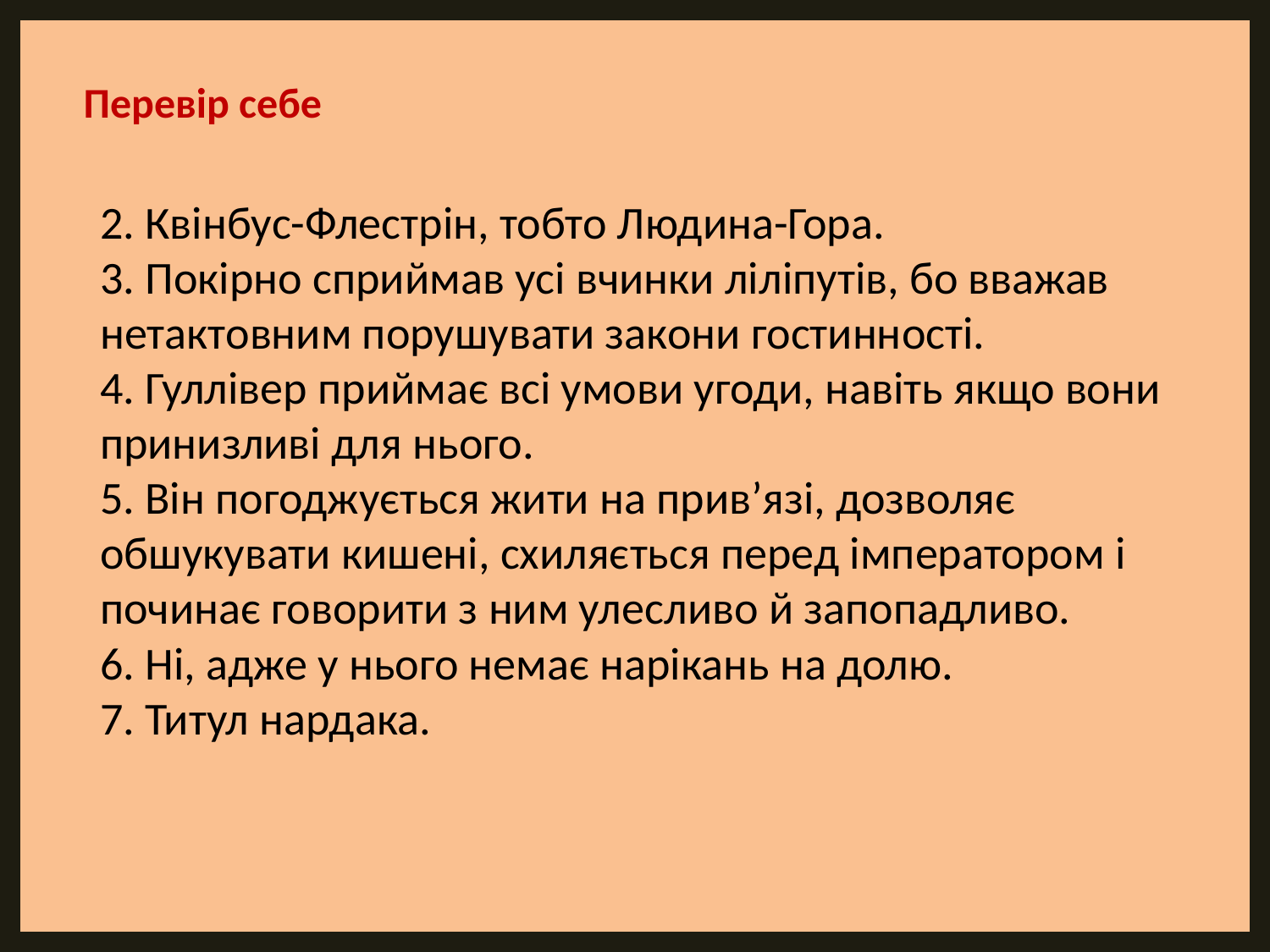

Перевір себе
2. Квінбус-Флестрін, тобто Людина-Гора. 
3. Покірно сприймав усі вчинки ліліпутів, бо вважав нетактовним порушувати закони гостинності.
4. Гуллівер приймає всі умови угоди, навіть якщо вони принизливі для нього. 
5. Він погоджується жити на прив’язі, дозволяє обшукувати кишені, схиляється перед імператором і починає говорити з ним улесливо й запопадливо. 
6. Ні, адже у нього немає нарікань на долю.
7. Титул нардака.